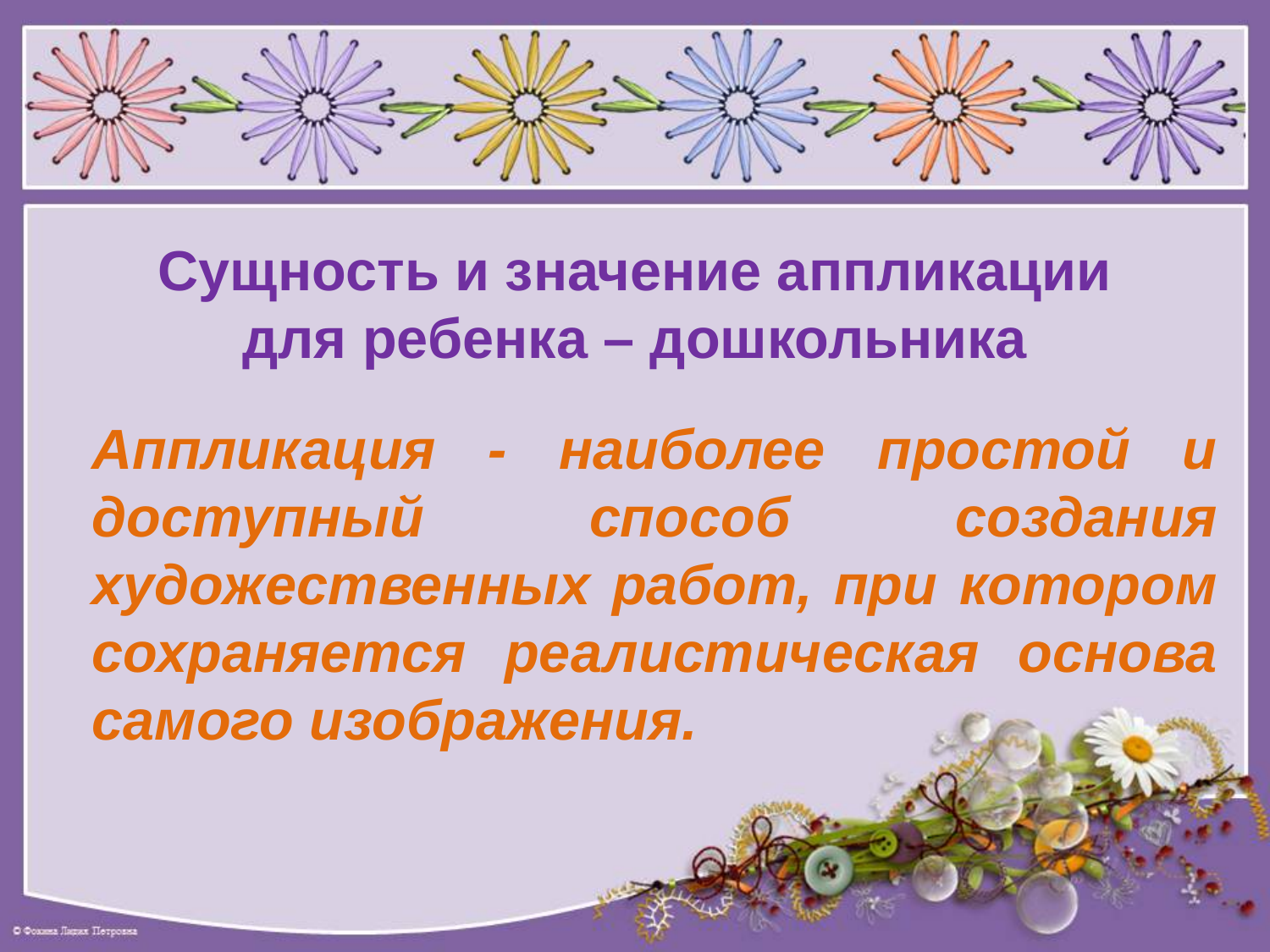

# Сущность и значение аппликации для ребенка – дошкольника
Аппликация - наиболее простой и доступный способ создания художественных работ, при котором сохраняется реалистическая основа самого изображения.